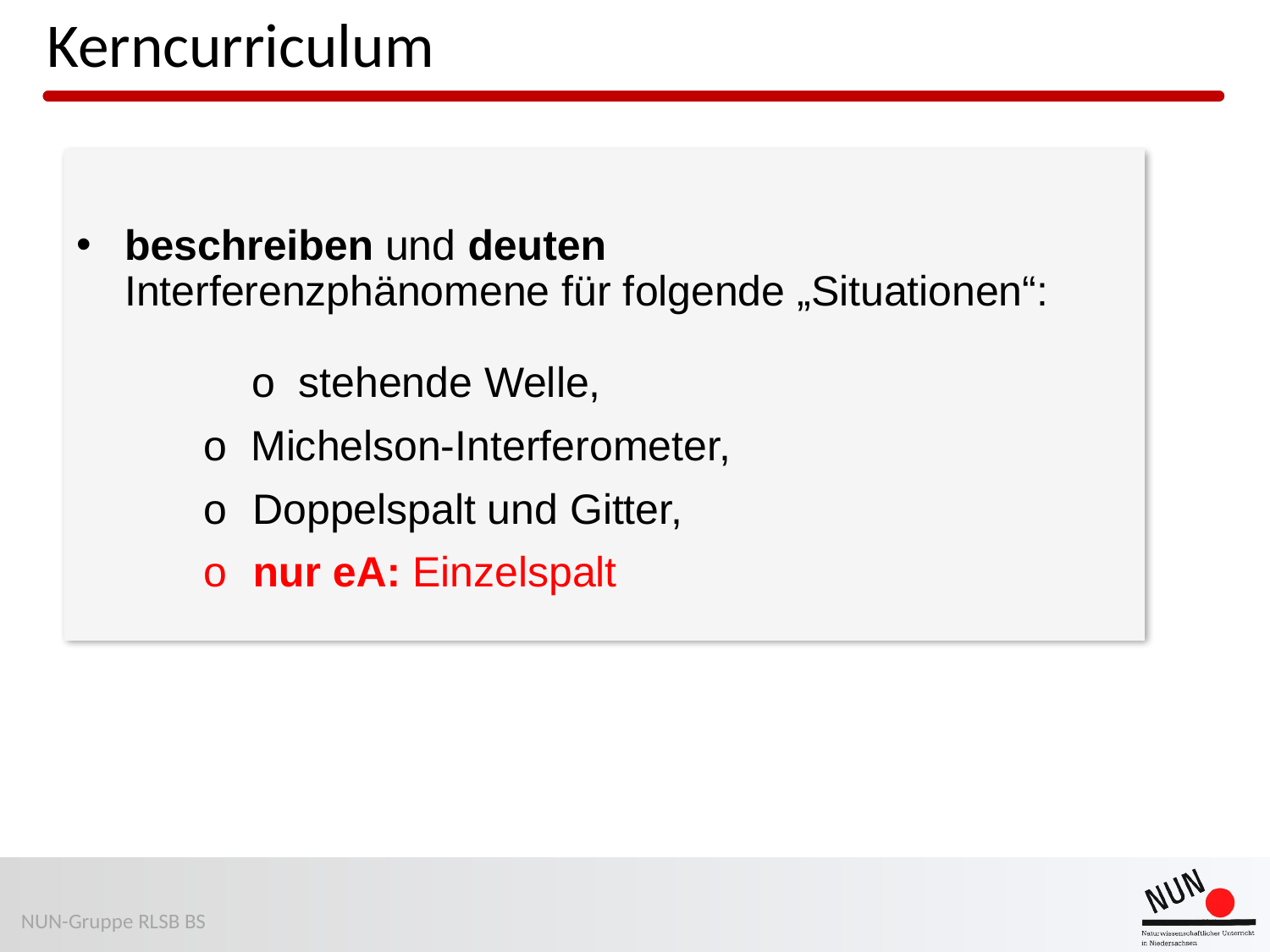

# Kerncurriculum

beschreiben und deuten
Interferenzphänomene für folgende „Situationen“:
	o  stehende Welle,
	o  Michelson-Interferometer,
	o Doppelspalt und Gitter,
	o nur eA: Einzelspalt